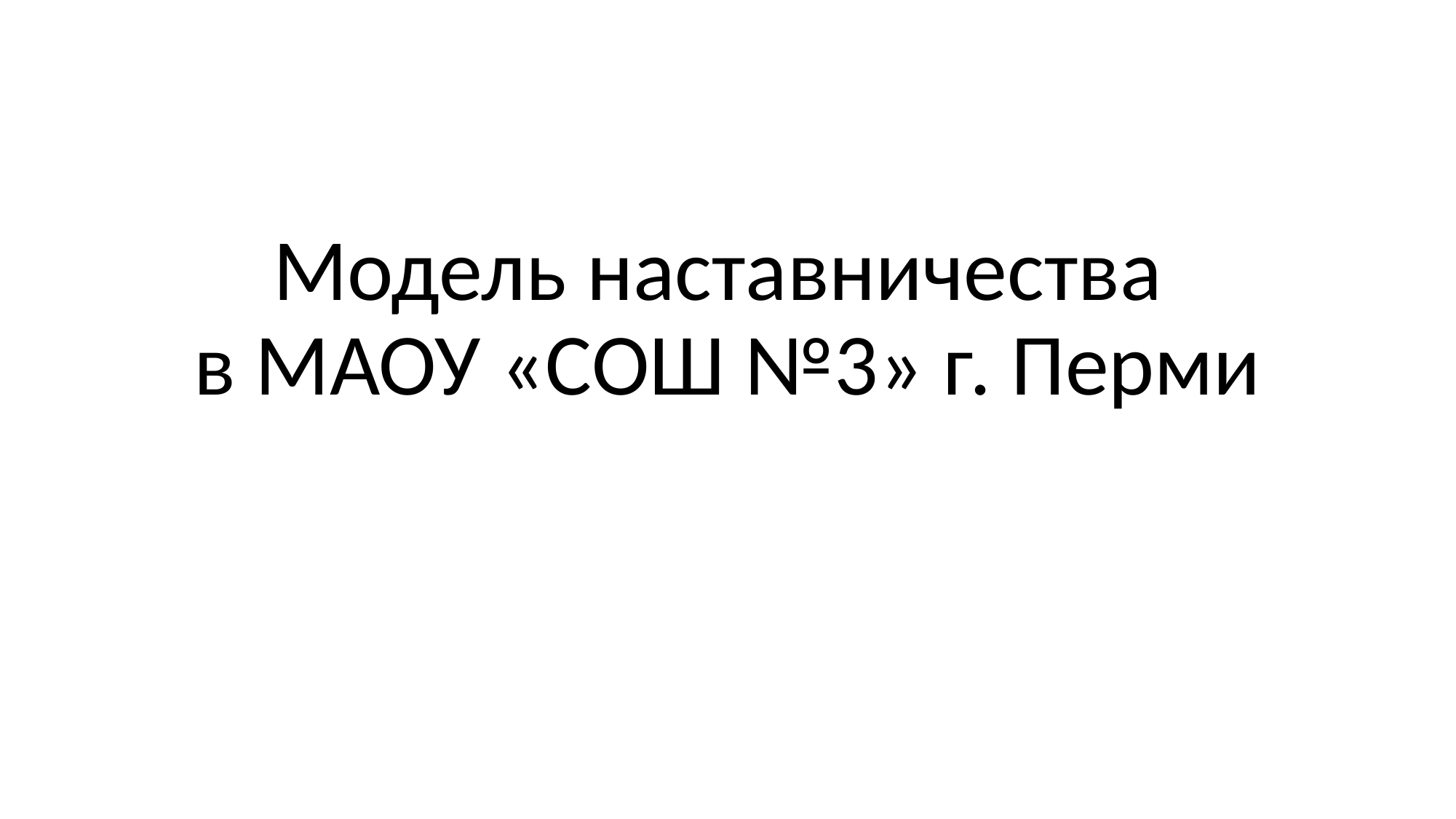

# Модель наставничества в МАОУ «СОШ №3» г. Перми